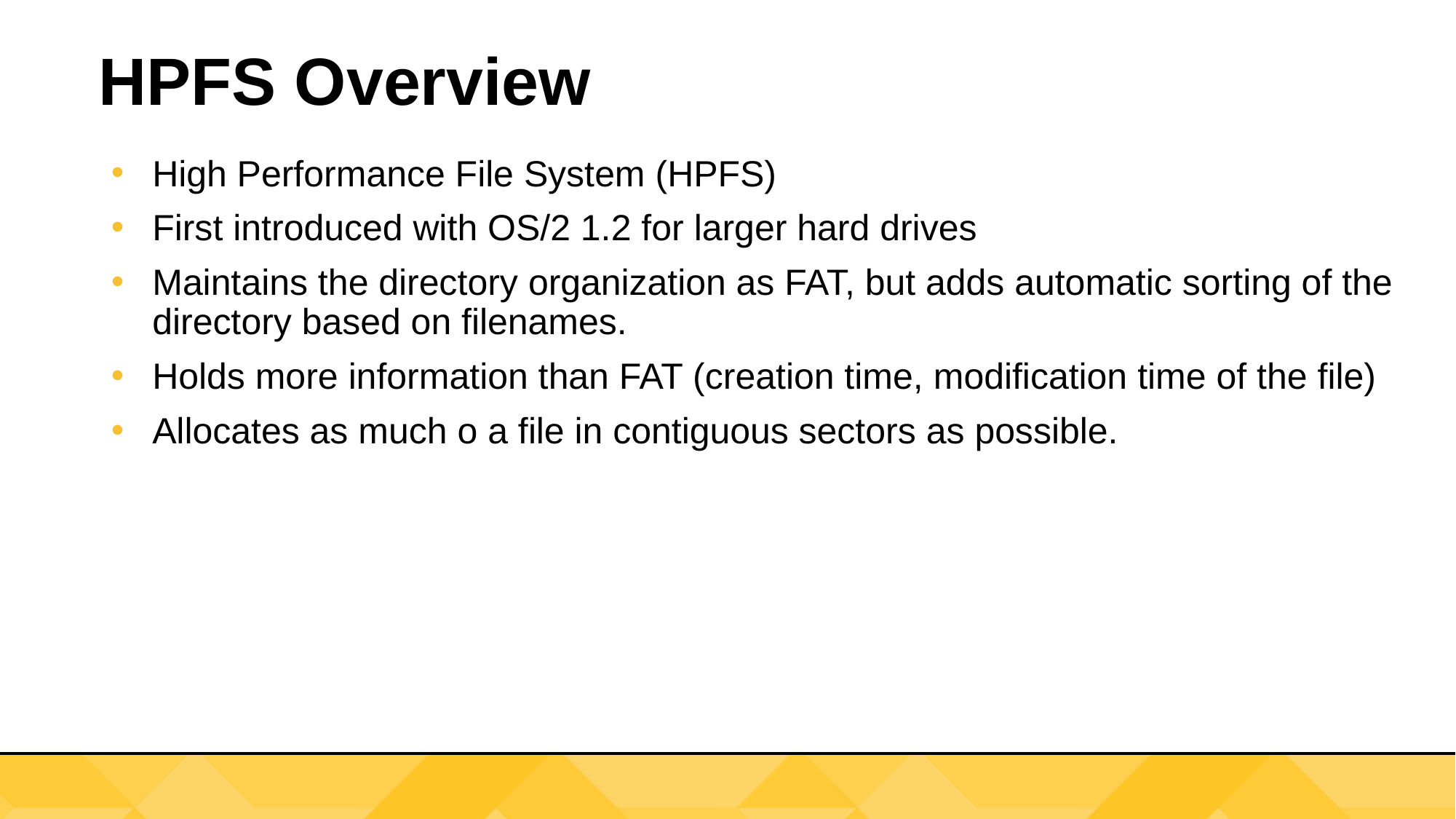

# HPFS Overview
High Performance File System (HPFS)
First introduced with OS/2 1.2 for larger hard drives
Maintains the directory organization as FAT, but adds automatic sorting of the directory based on filenames.
Holds more information than FAT (creation time, modification time of the file)
Allocates as much o a file in contiguous sectors as possible.